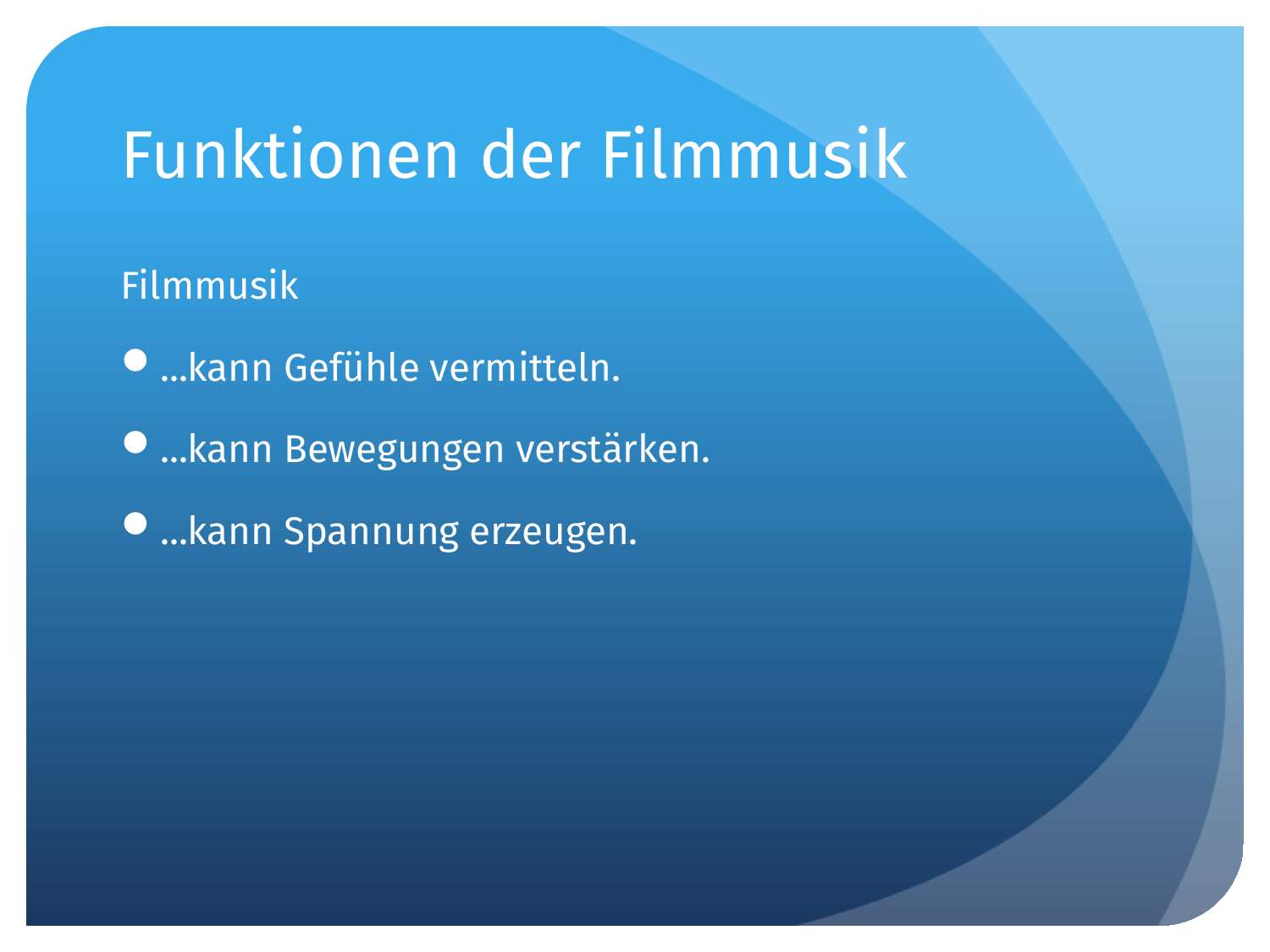

# Funktionen der Filmmusik
Filmmusik
...kann Gefühle vermitteln.
...kann Bewegungen verstärken.
...kann Spannung erzeugen.